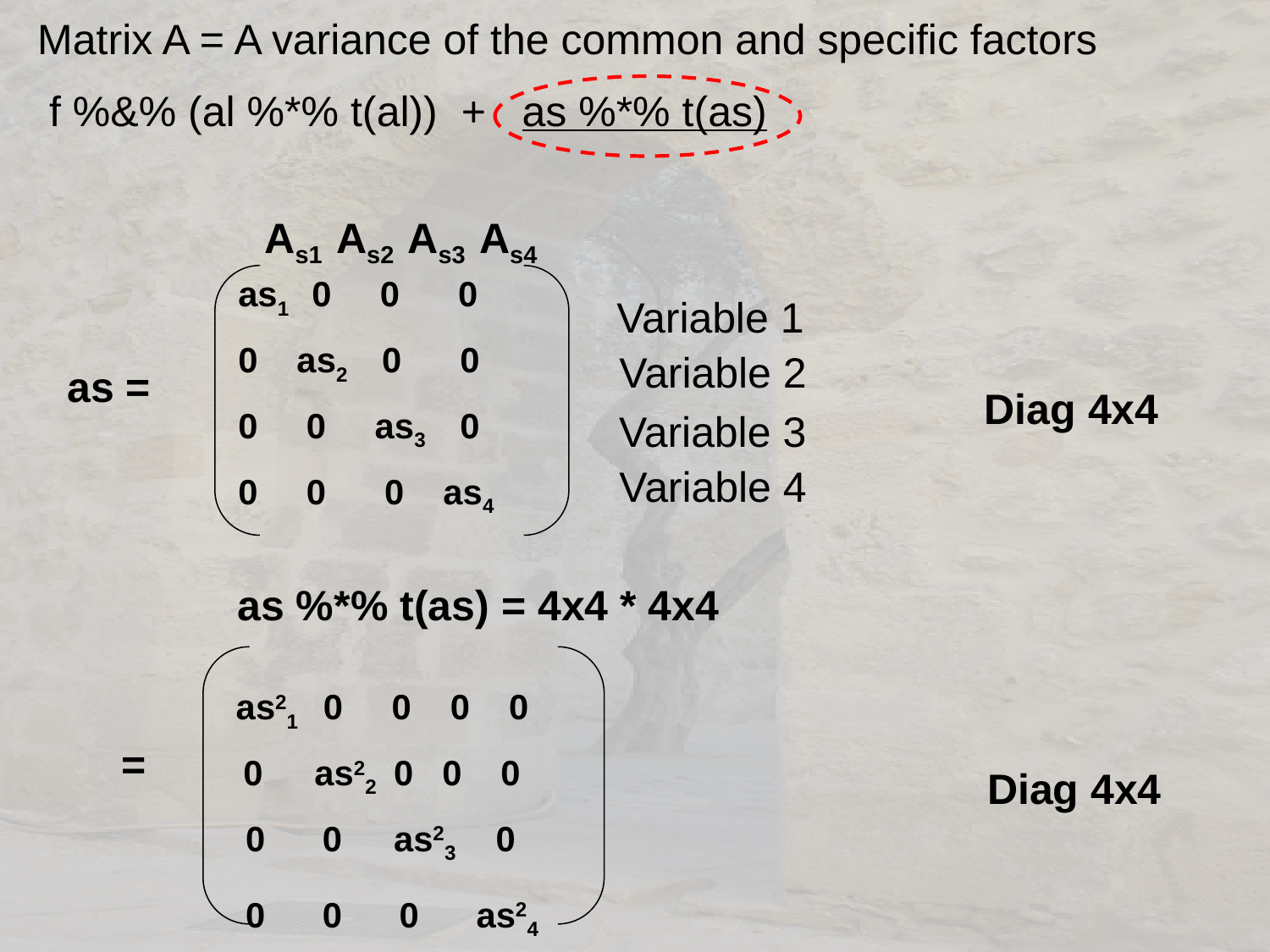

Matrix A = A variance of the common and specific factors
 f %&% (al %*% t(al))  +   as %*% t(as)

  As1  As2  As3  As4

as1    0     0      0
0    as2      0      0
0     0     as3      0
0     0      0    as4

Variable 1
Variable 2
as =
Diag 4x4
Variable 3
Variable 4
as %*% t(as) = 4x4 * 4x4

 as21   0     0    0    0
   0         as22   0     0    0
  0          0         as23       0
  0          0          0          as24
 =
Diag 4x4